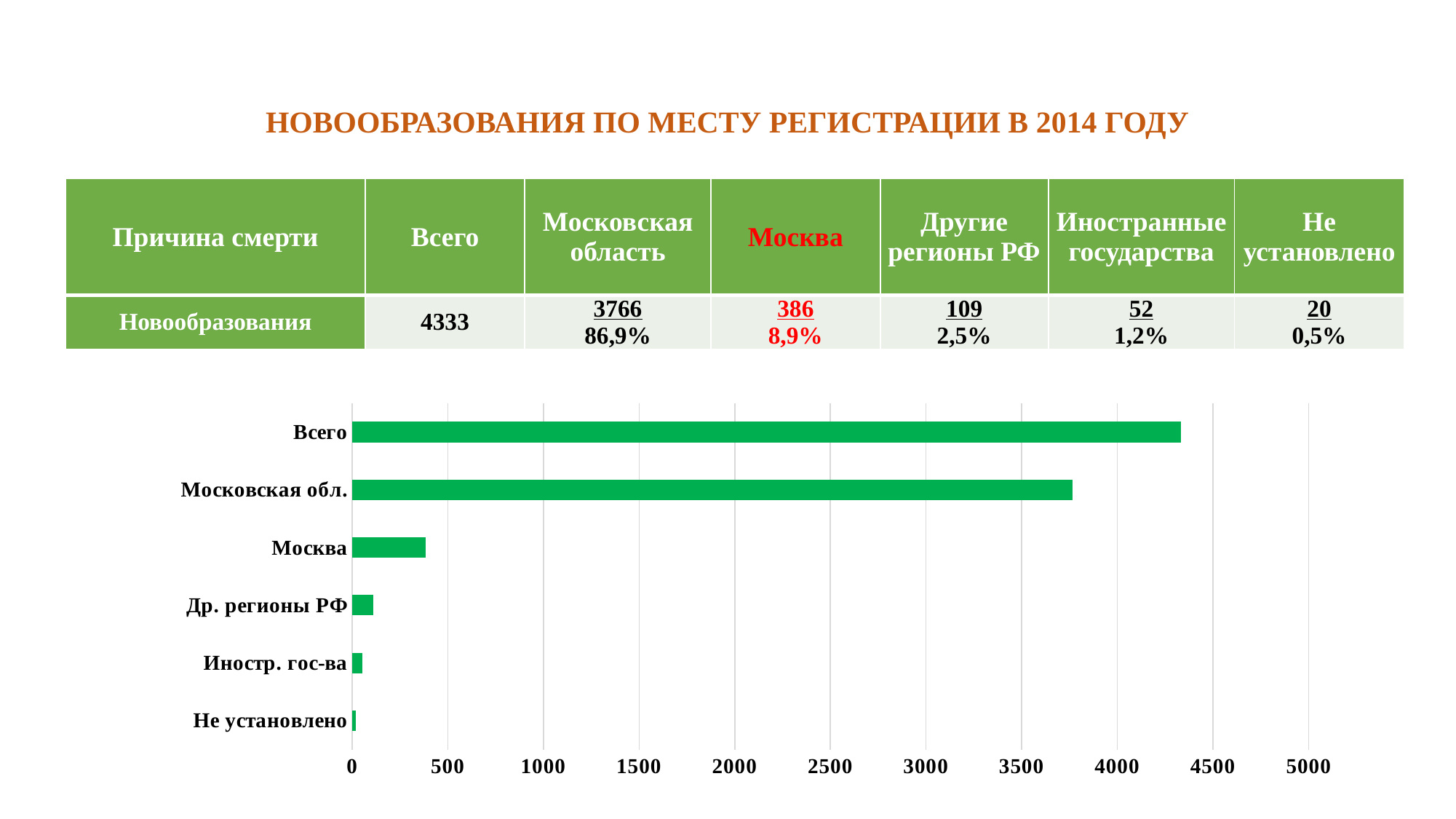

# НОВООБРАЗОВАНИЯ ПО МЕСТУ РЕГИСТРАЦИИ В 2014 ГОДУ
| Причина смерти | Всего | Московская область | Москва | Другие регионы РФ | Иностранные государства | Не установлено |
| --- | --- | --- | --- | --- | --- | --- |
| Новообразования | 4333 | 3766 86,9% | 386 8,9% | 109 2,5% | 52 1,2% | 20 0,5% |

### Chart

| Category |  |
|---|---|
| Не установлено | 20.0 |
| Иностр. гос-ва | 52.0 |
| Др. регионы РФ | 109.0 |
| Москва | 386.0 |
| Московская обл. | 3766.0 |
| Всего | 4333.0 |